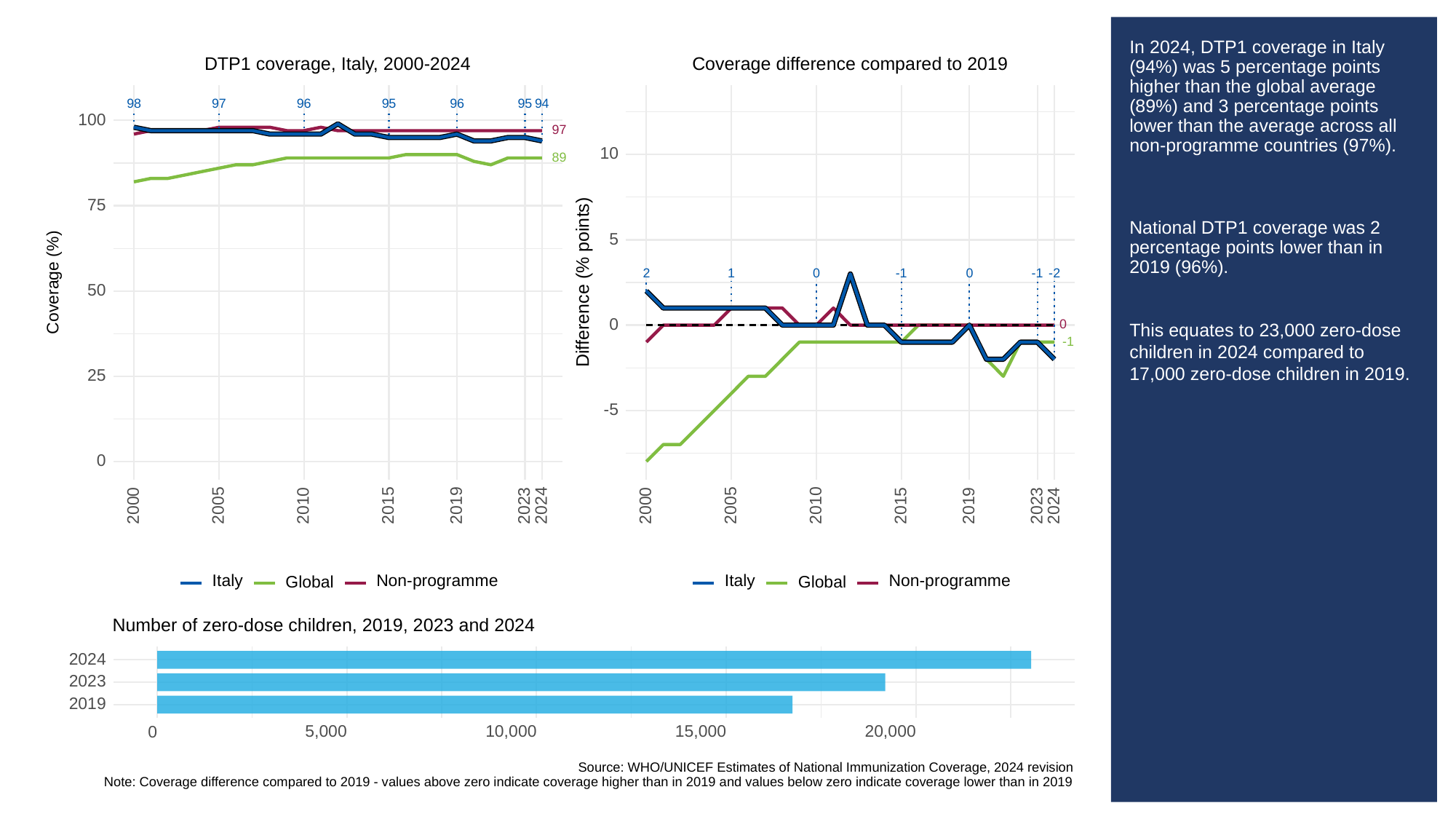

# In 2024, DTP1 coverage in Italy (94%) was 5 percentage points higher than the global average (89%) and 3 percentage points lower than the average across all non-programme countries (97%).

National DTP1 coverage was 2 percentage points lower than in 2019 (96%).

This equates to 23,000 zero-dose children in 2024 compared to 17,000 zero-dose children in 2019.

Coverage difference compared to 2019
DTP1 coverage, Italy, 2000-2024

98
97
96
95
96
95
94

100

97

10
89

75

5

0
0
2
1
-1
-1
-2
Difference (% points)

Coverage (%)

50

0
0

-1

25

-5

0

2023
2023
2000
2005
2010
2015
2019
2024
2000
2005
2010
2015
2019
2024
Italy
Non-programme
Italy
Non-programme
Global
Global

Number of zero-dose children, 2019, 2023 and 2024

2024

2023

2019

5,000
10,000
15,000
20,000
0
Source: WHO/UNICEF Estimates of National Immunization Coverage, 2024 revision
Note: Coverage difference compared to 2019 - values above zero indicate coverage higher than in 2019 and values below zero indicate coverage lower than in 2019